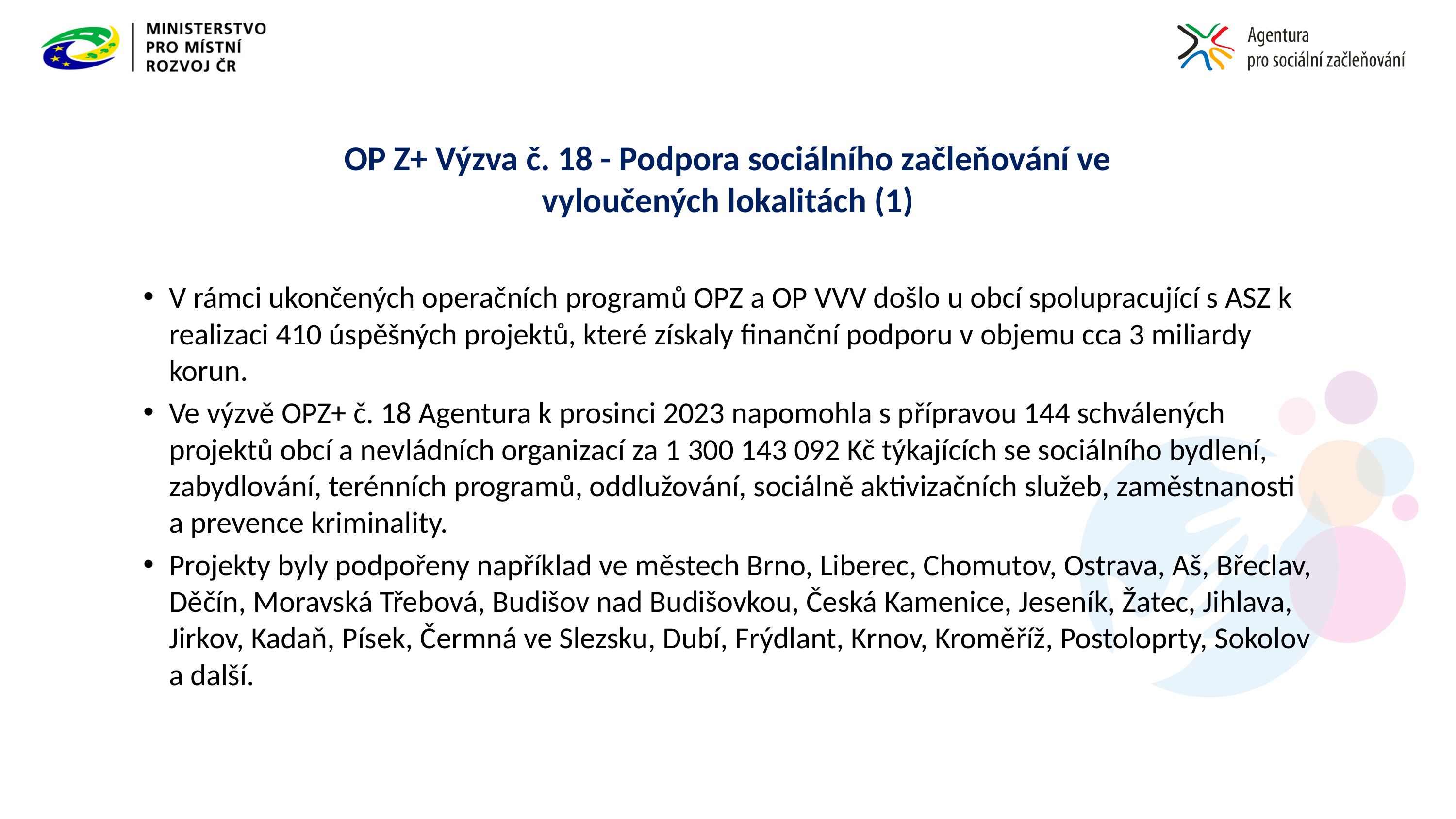

# OP Z+ Výzva č. 18 - Podpora sociálního začleňování ve vyloučených lokalitách (1)
V rámci ukončených operačních programů OPZ a OP VVV došlo u obcí spolupracující s ASZ k realizaci 410 úspěšných projektů, které získaly finanční podporu v objemu cca 3 miliardy korun.
Ve výzvě OPZ+ č. 18 Agentura k prosinci 2023 napomohla s přípravou 144 schválených projektů obcí a nevládních organizací za 1 300 143 092 Kč týkajících se sociálního bydlení, zabydlování, terénních programů, oddlužování, sociálně aktivizačních služeb, zaměstnanosti a prevence kriminality.
Projekty byly podpořeny například ve městech Brno, Liberec, Chomutov, Ostrava, Aš, Břeclav, Děčín, Moravská Třebová, Budišov nad Budišovkou, Česká Kamenice, Jeseník, Žatec, Jihlava, Jirkov, Kadaň, Písek, Čermná ve Slezsku, Dubí, Frýdlant, Krnov, Kroměříž, Postoloprty, Sokolov a další.